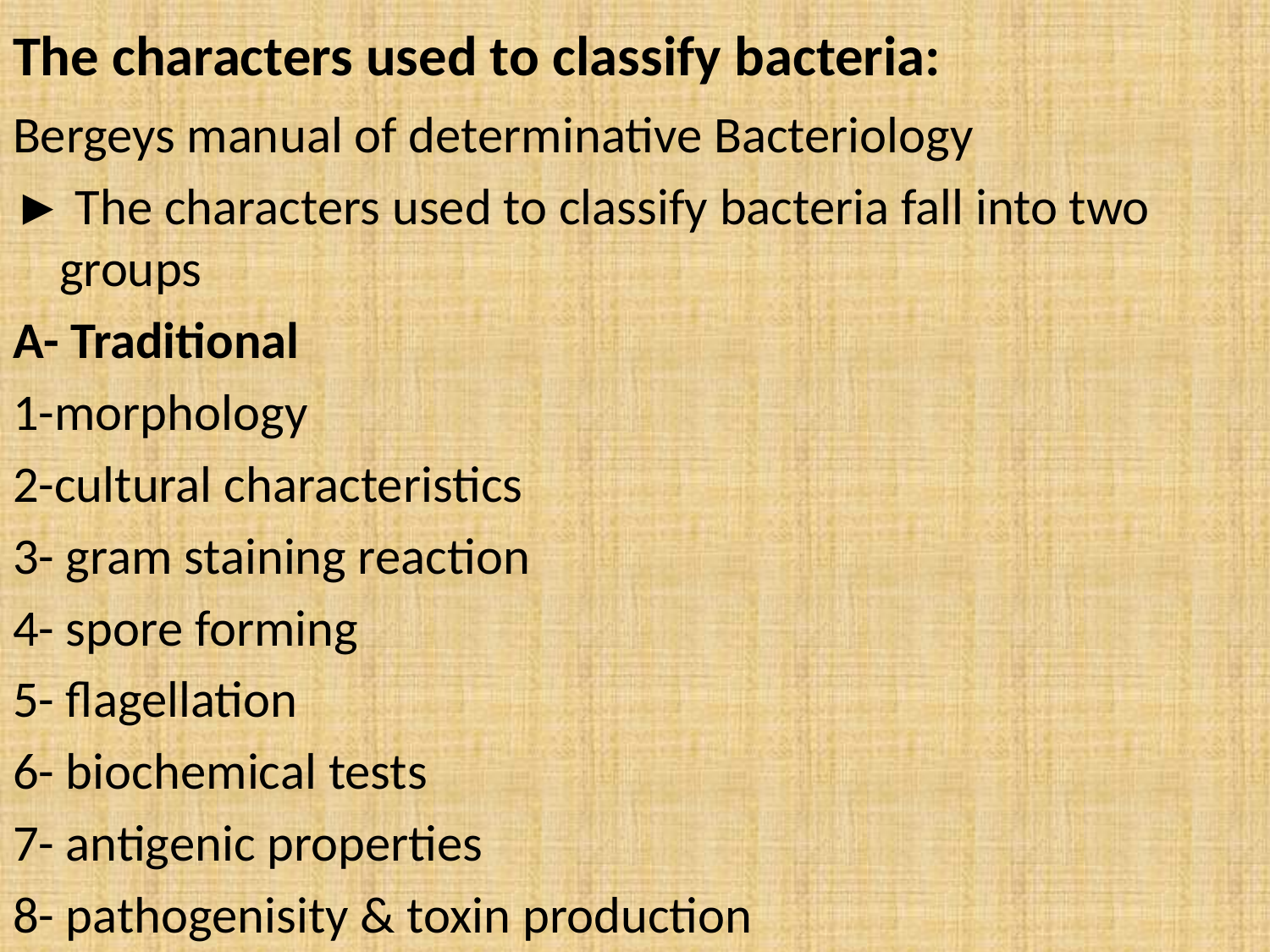

# The characters used to classify bacteria:
Bergeys manual of determinative Bacteriology
► The characters used to classify bacteria fall into two groups
A- Traditional
1-morphology
2-cultural characteristics
3- gram staining reaction
4- spore forming
5- flagellation
6- biochemical tests
7- antigenic properties
8- pathogenisity & toxin production